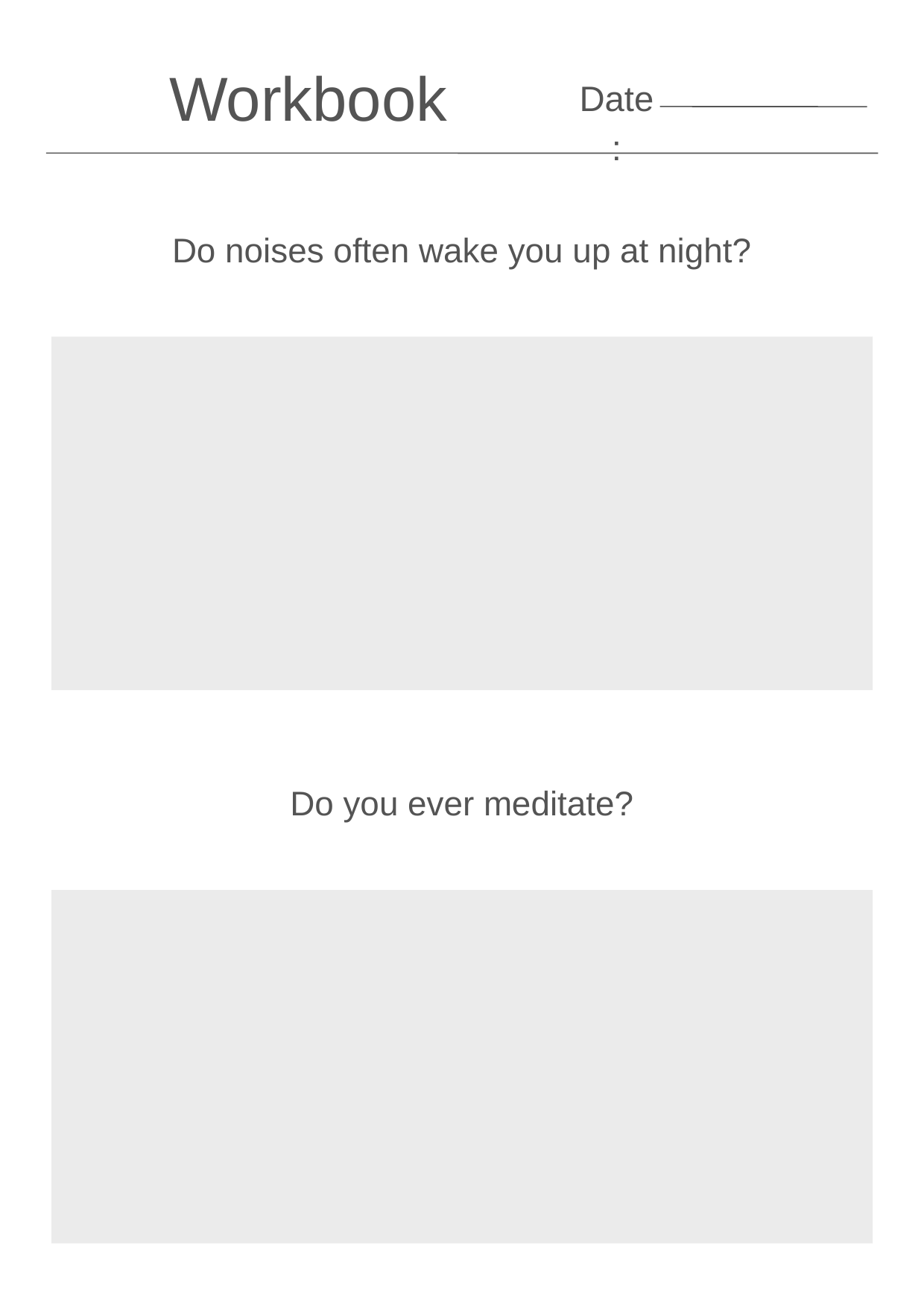

Workbook
Date:

Do noises often wake you up at night?

Do you ever meditate?